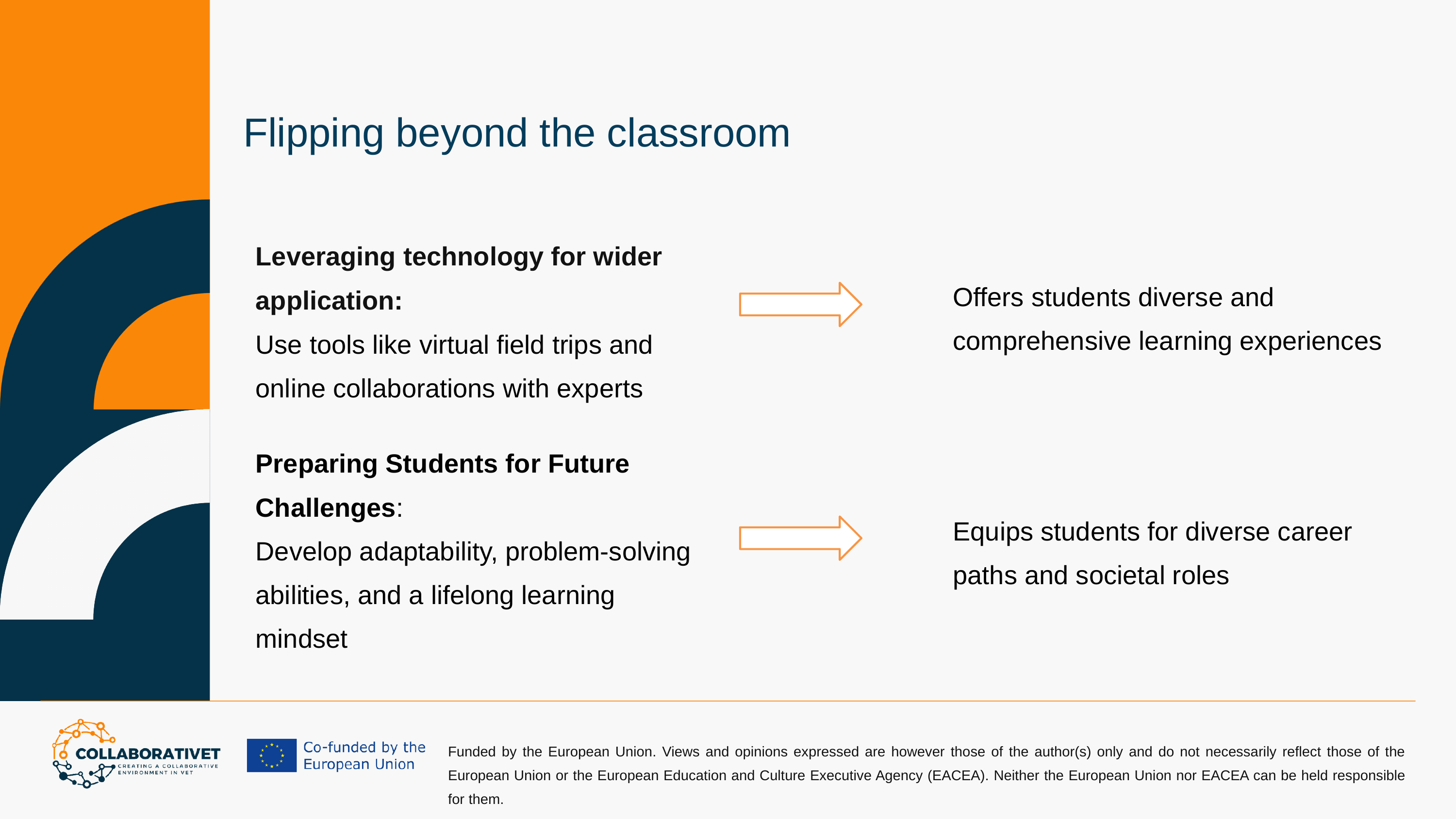

Flipping beyond the classroom

Leveraging technology for wider application:
Use tools like virtual field trips and online collaborations with experts
Offers students diverse and comprehensive learning experiences

Preparing Students for Future Challenges:
Develop adaptability, problem-solving abilities, and a lifelong learning mindset
Equips students for diverse career paths and societal roles

Funded by the European Union. Views and opinions expressed are however those of the author(s) only and do not necessarily reflect those of the European Union or the European Education and Culture Executive Agency (EACEA). Neither the European Union nor EACEA can be held responsible for them.